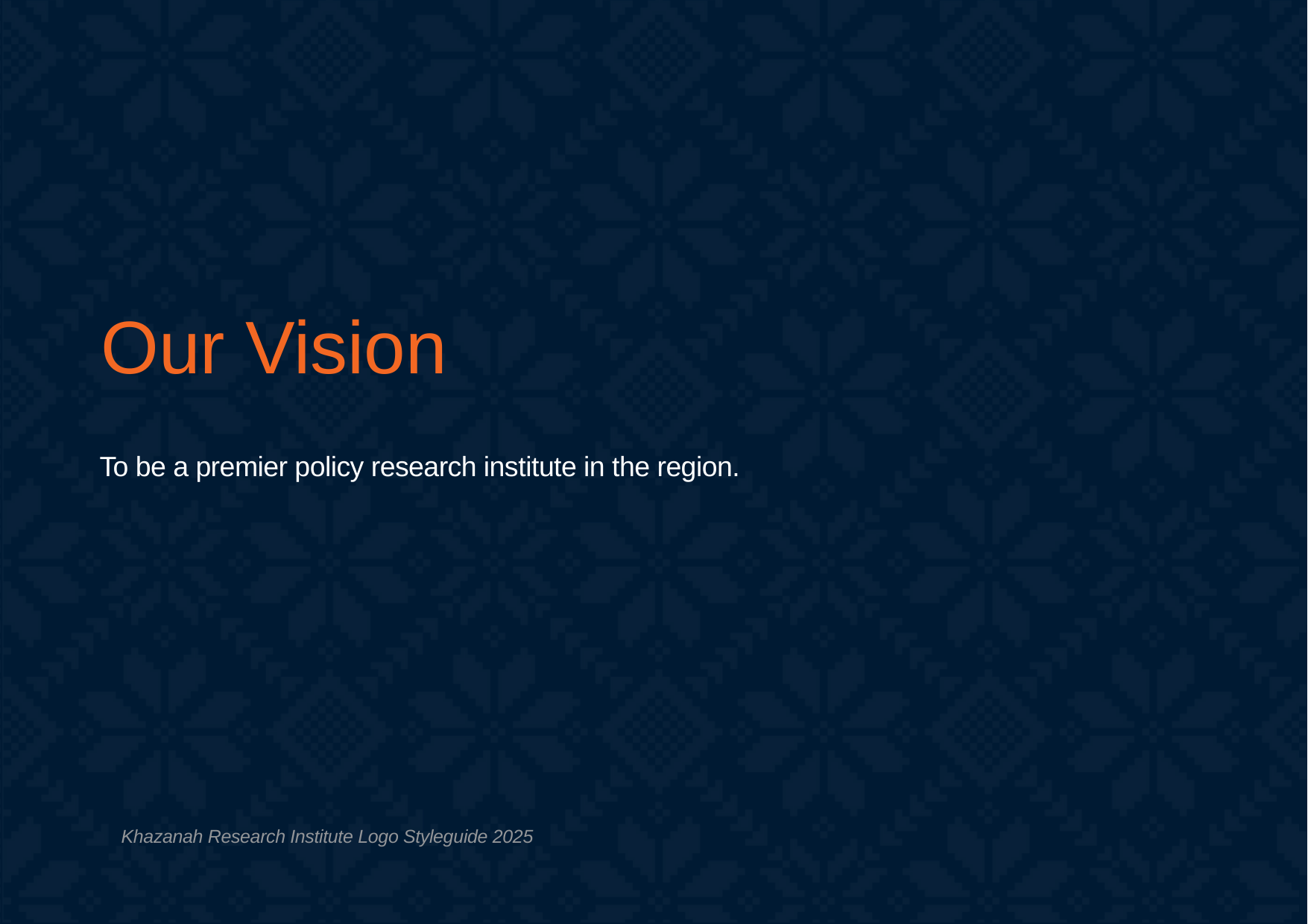

# Our Vision
To be a premier policy research institute in the region.